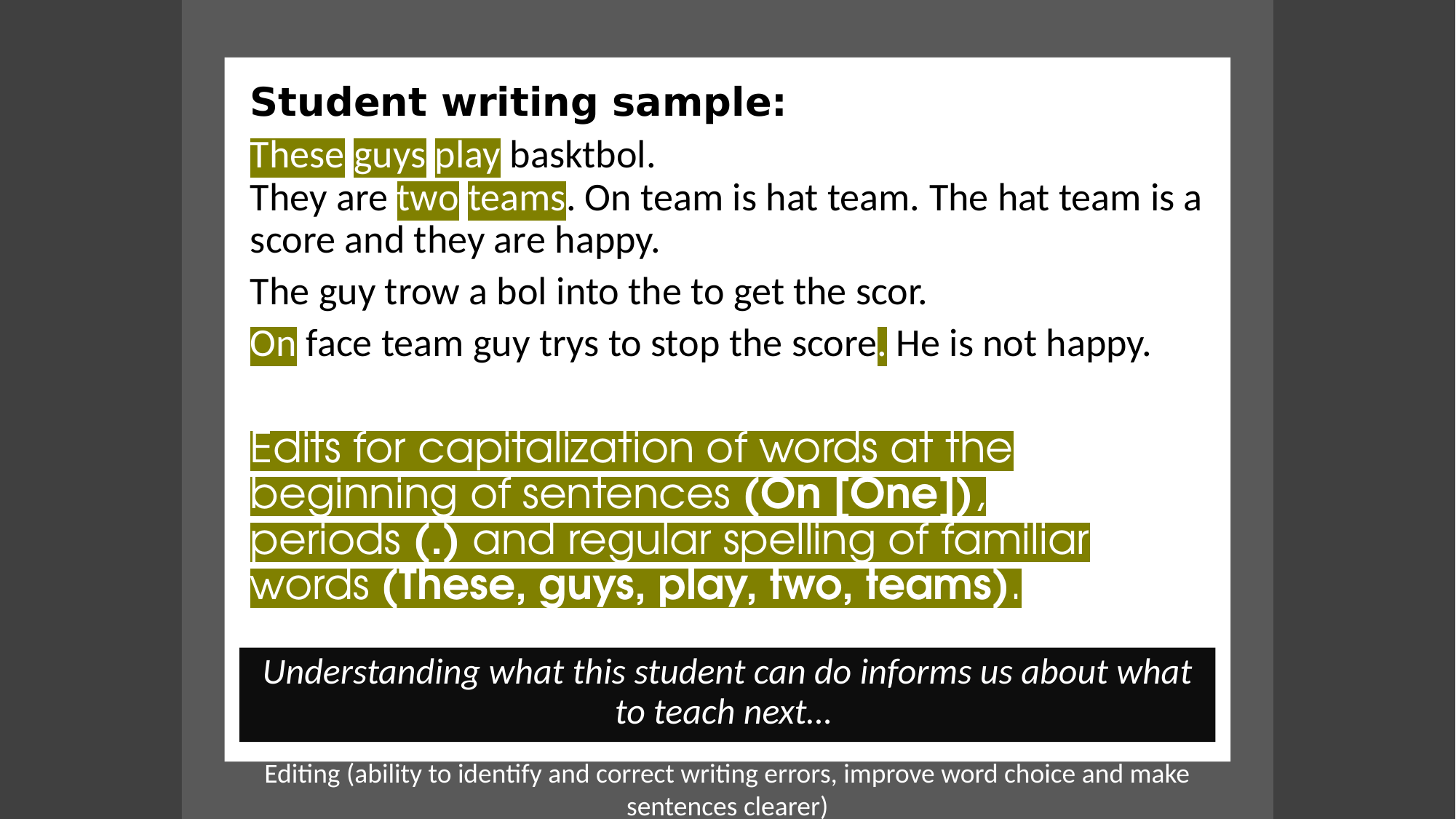

Student writing sample:
These guys play basktbol. They are two teams. On team is hat team. The hat team is a score and they are happy.
The guy trow a bol into the to get the scor.
On face team guy trys to stop the score. He is not happy.

Edits for capitalization of words at the beginning of sentences (On [One]), periods (.) and regular spelling of familiar words (These, guys, play, two, teams).
Understanding what this student can do informs us about what to teach next…
Editing (ability to identify and correct writing errors, improve word choice and make sentences clearer)